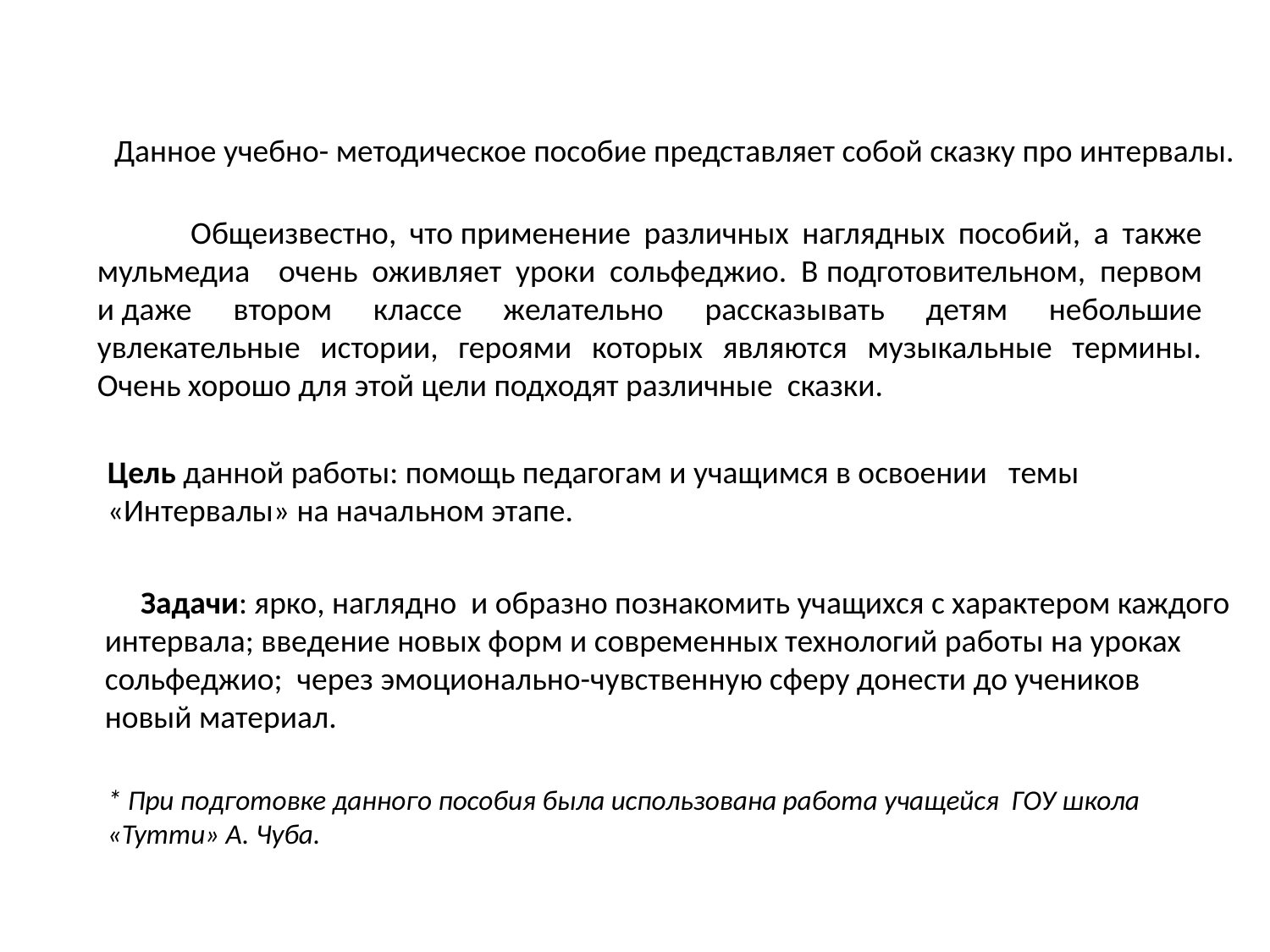

Данное учебно- методическое пособие представляет собой сказку про интервалы.
       Общеизвестно, что применение различных наглядных пособий, а также мульмедиа  очень оживляет уроки сольфеджио. В подготовительном, первом и даже втором классе желательно рассказывать детям небольшие увлекательные истории, героями которых являются музыкальные термины. Очень хорошо для этой цели подходят различные  сказки.
Цель данной работы: помощь педагогам и учащимся в освоении   темы «Интервалы» на начальном этапе.
     Задачи: ярко, наглядно  и образно познакомить учащихся с характером каждого
интервала; введение новых форм и современных технологий работы на уроках
сольфеджио;  через эмоционально-чувственную сферу донести до учеников
новый материал.

* При подготовке данного пособия была использована работа учащейся  ГОУ школа «Тутти» А. Чуба.